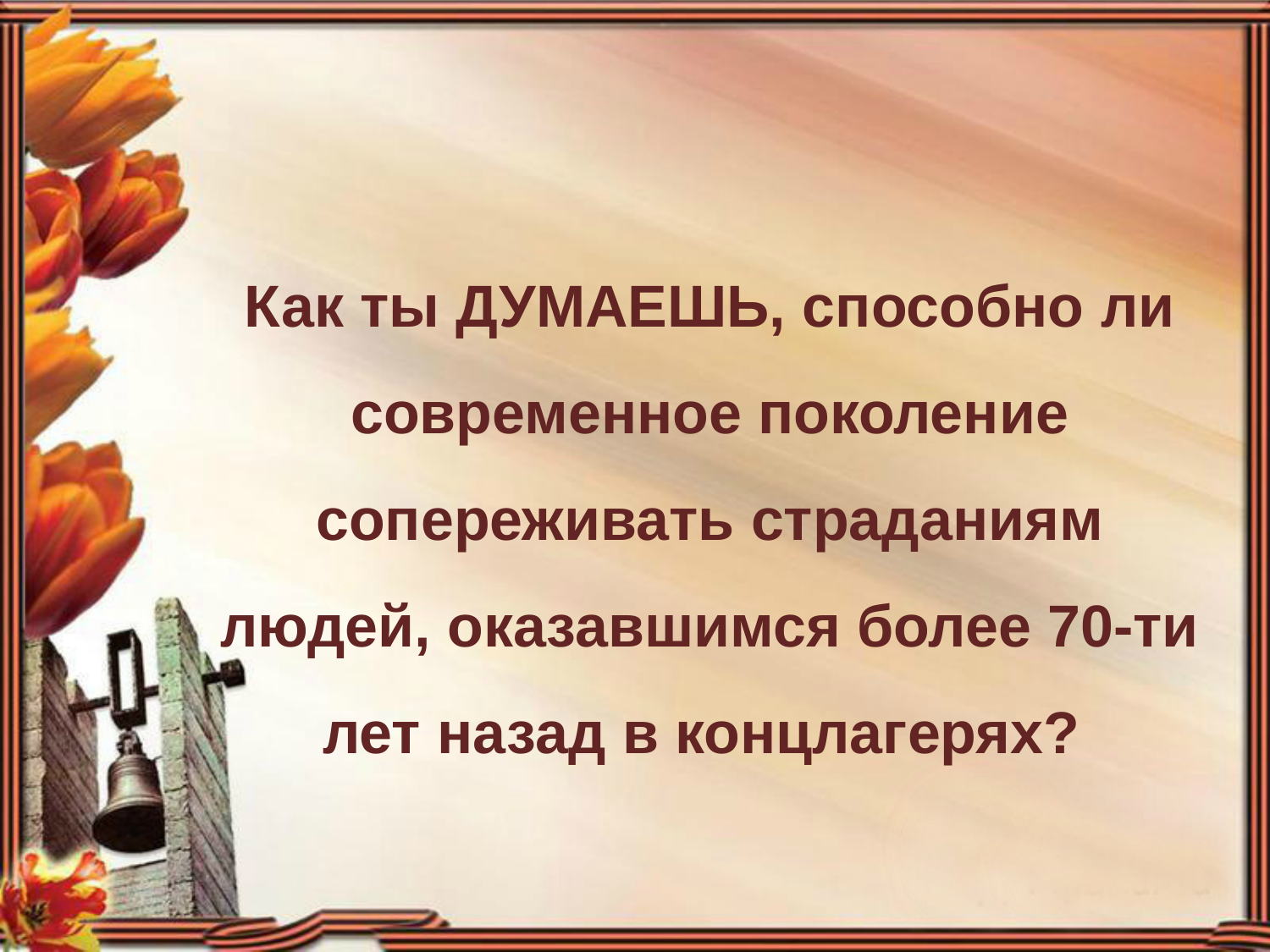

# Как ты ДУМАЕШЬ, способно ли современное поколение сопереживать страданиям людей, оказавшимся более 70-ти лет назад в концлагерях?